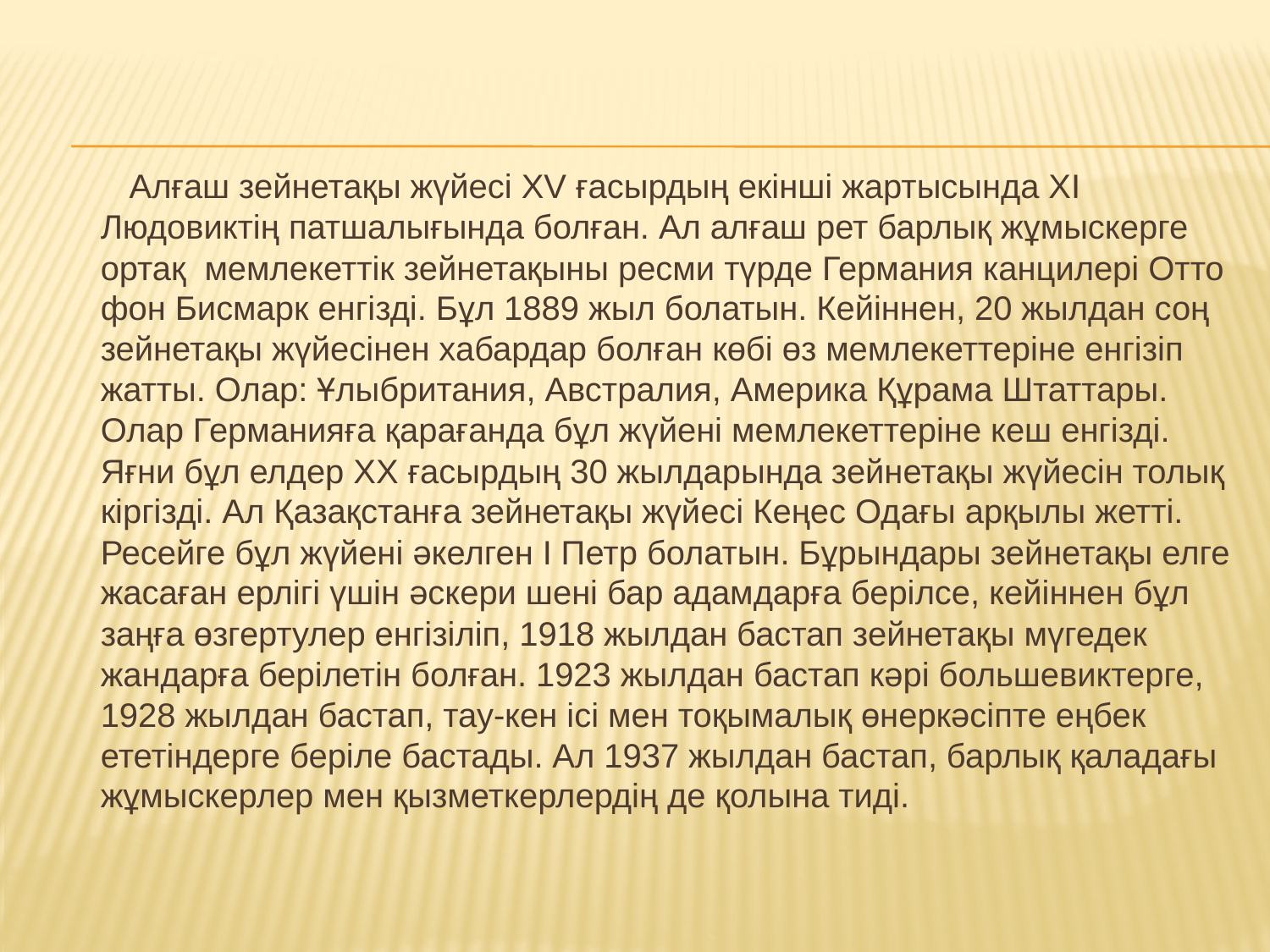

Алғаш зейнетақы жүйесі XV ғасырдың екінші жартысында XI Людовиктің патшалығында болған. Ал алғаш рет барлық жұмыскерге ортақ  мемлекеттік зейнетақыны ресми түрде Германия канцилері Отто фон Бисмарк енгізді. Бұл 1889 жыл болатын. Кейіннен, 20 жылдан соң зейнетақы жүйесінен хабардар болған көбі өз мемлекеттеріне енгізіп жатты. Олар: Ұлыбритания, Австралия, Америка Құрама Штаттары. Олар Германияға қарағанда бұл жүйені мемлекеттеріне кеш енгізді. Яғни бұл елдер ХХ ғасырдың 30 жылдарында зейнетақы жүйесін толық кіргізді. Ал Қазақстанға зейнетақы жүйесі Кеңес Одағы арқылы жетті. Ресейге бұл жүйені әкелген I Петр болатын. Бұрындары зейнетақы елге жасаған ерлігі үшін әскери шені бар адамдарға берілсе, кейіннен бұл заңға өзгертулер енгізіліп, 1918 жылдан бастап зейнетақы мүгедек жандарға берілетін болған. 1923 жылдан бастап кәрі большевиктерге, 1928 жылдан бастап, тау-кен ісі мен тоқымалық өнеркәсіпте еңбек ететіндерге беріле бастады. Ал 1937 жылдан бастап, барлық қаладағы жұмыскерлер мен қызметкерлердің де қолына тиді.